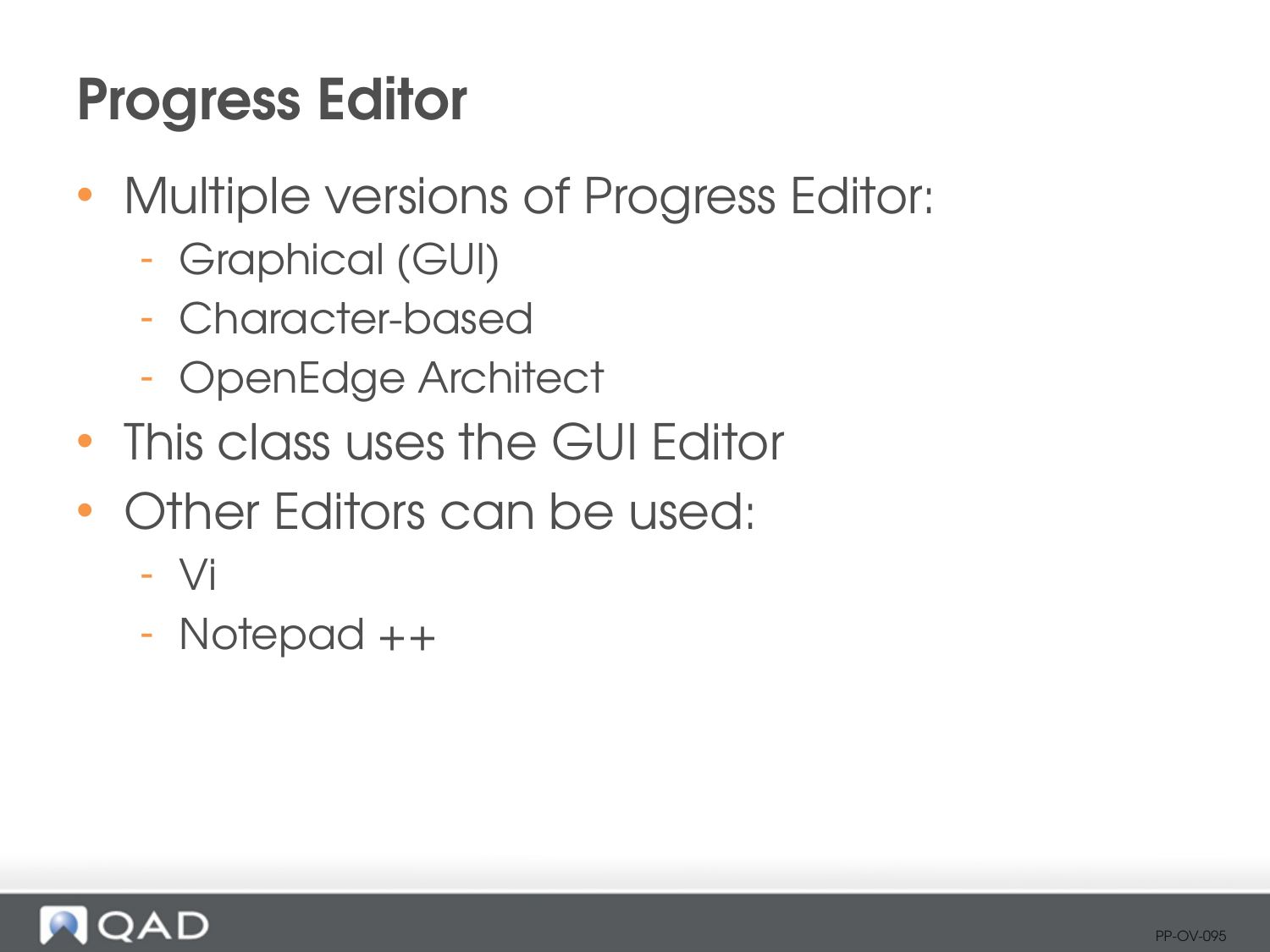

# Progress Editor
Multiple versions of Progress Editor:
Graphical (GUI)
Character-based
OpenEdge Architect
This class uses the GUI Editor
Other Editors can be used:
Vi
Notepad ++

PP-OV-095